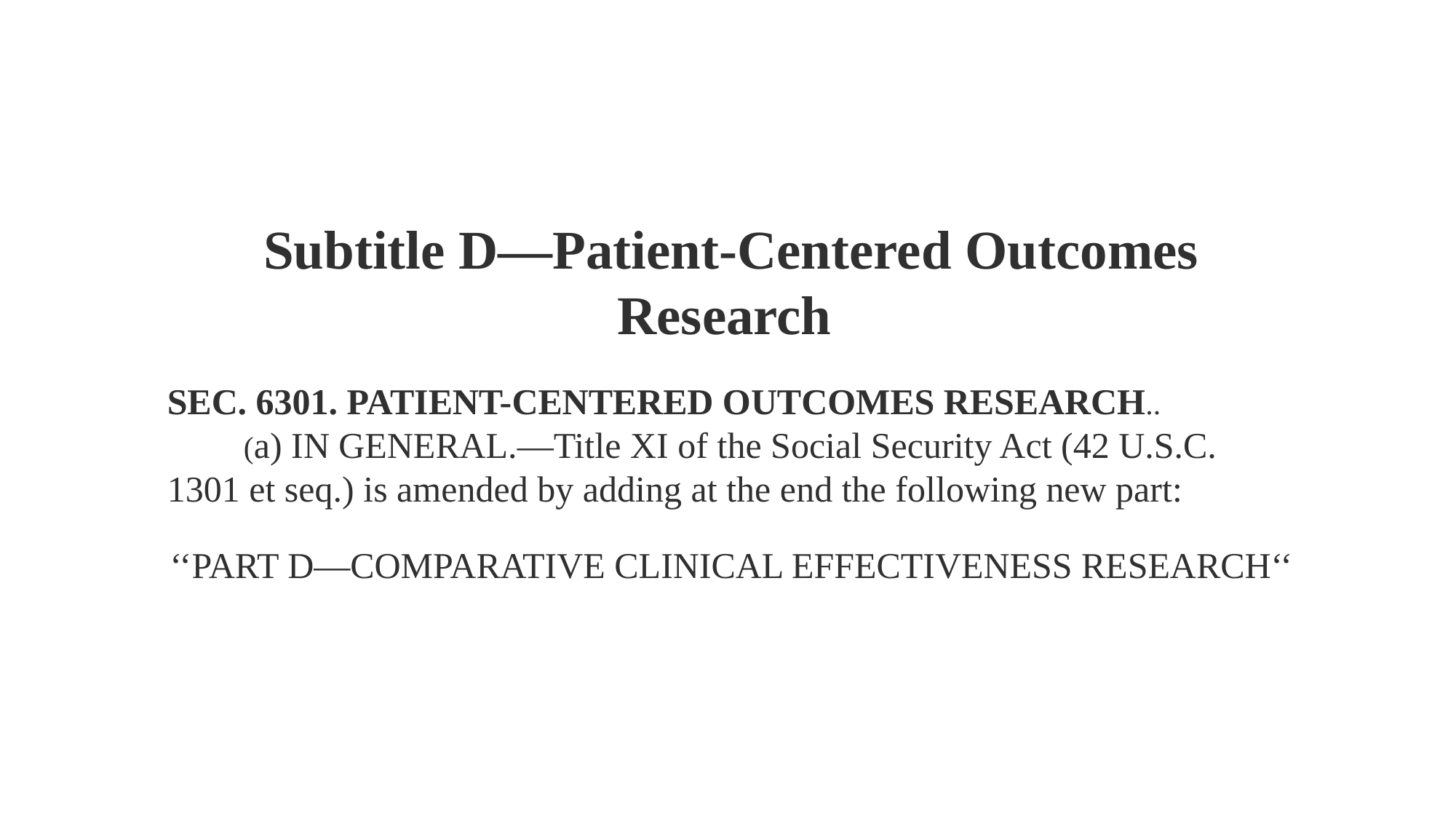

Subtitle D—Patient-Centered Outcomes Research

SEC. 6301. PATIENT-CENTERED OUTCOMES RESEARCH..
          (a) IN GENERAL.—Title XI of the Social Security Act (42 U.S.C. 1301 et seq.) is amended by adding at the end the following new part:

‘‘PART D—COMPARATIVE CLINICAL EFFECTIVENESS RESEARCH‘‘